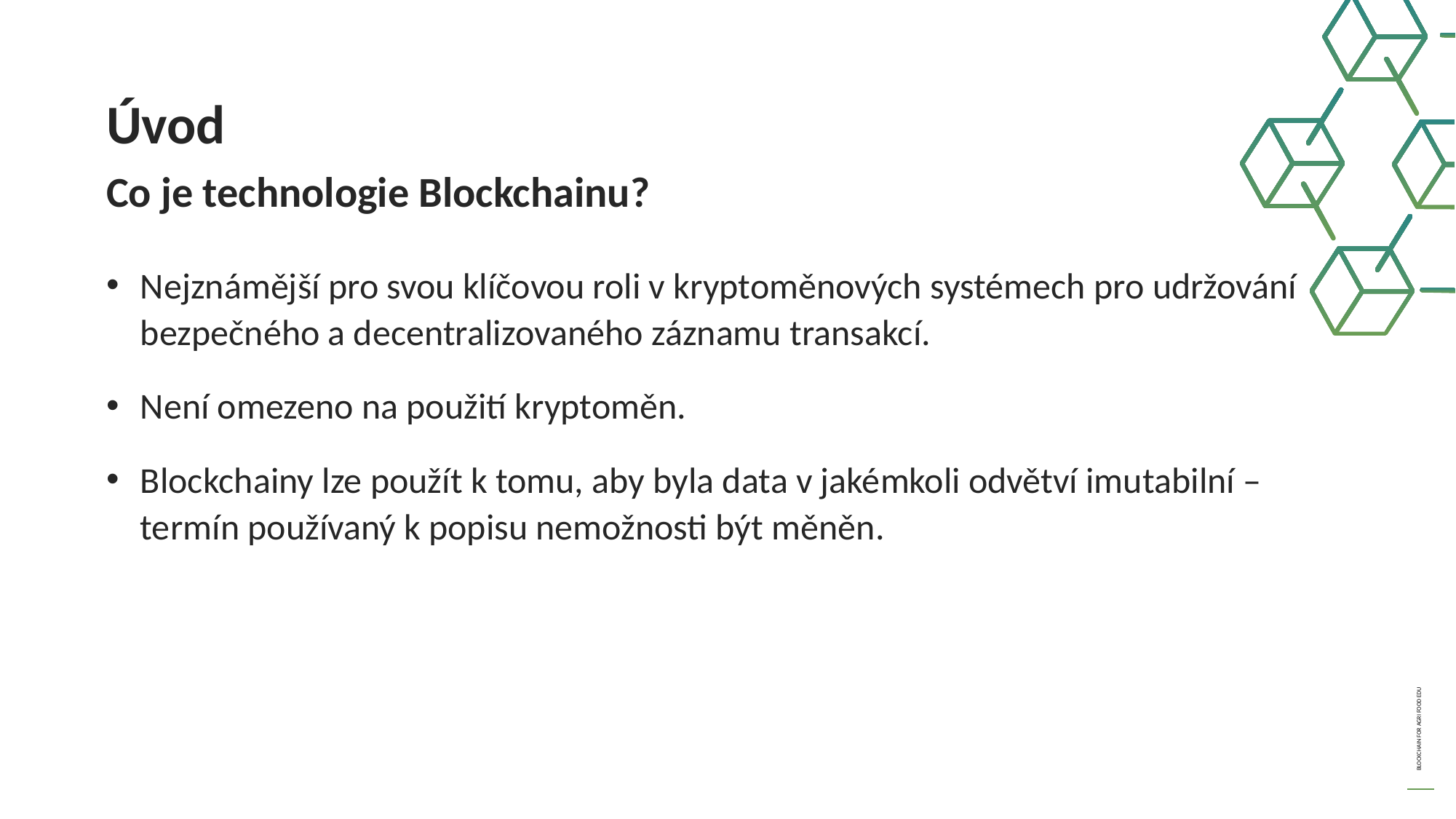

Úvod
Co je technologie Blockchainu?
Nejznámější pro svou klíčovou roli v kryptoměnových systémech pro udržování bezpečného a decentralizovaného záznamu transakcí.
Není omezeno na použití kryptoměn.
Blockchainy lze použít k tomu, aby byla data v jakémkoli odvětví imutabilní – termín používaný k popisu nemožnosti být měněn.